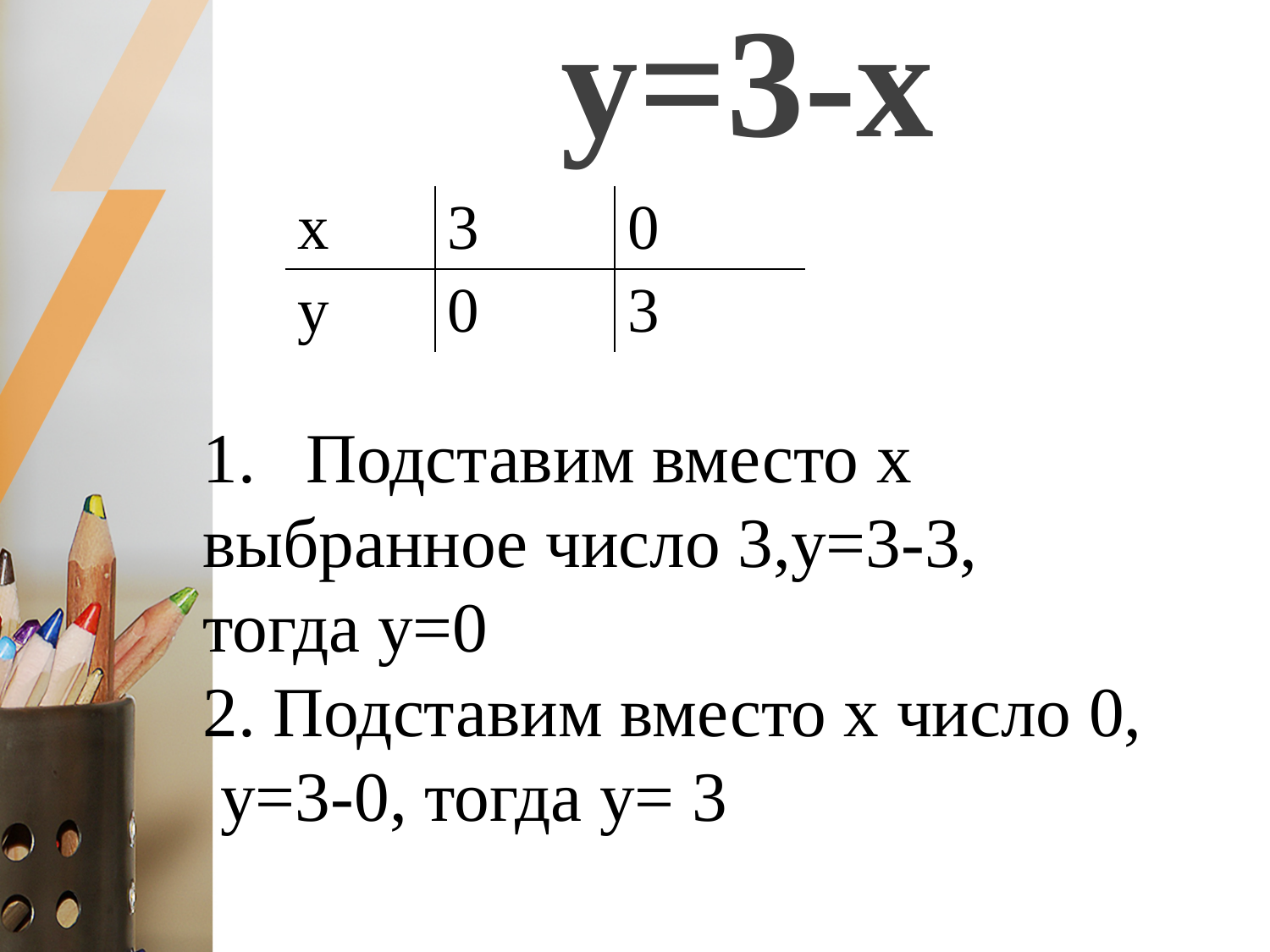

# y=3-x
| х | 3 | 0 |
| --- | --- | --- |
| у | 0 | 3 |
Подставим вместо х
выбранное число 3,у=3-3,
тогда у=0
2. Подставим вместо х число 0,
 у=3-0, тогда у= 3